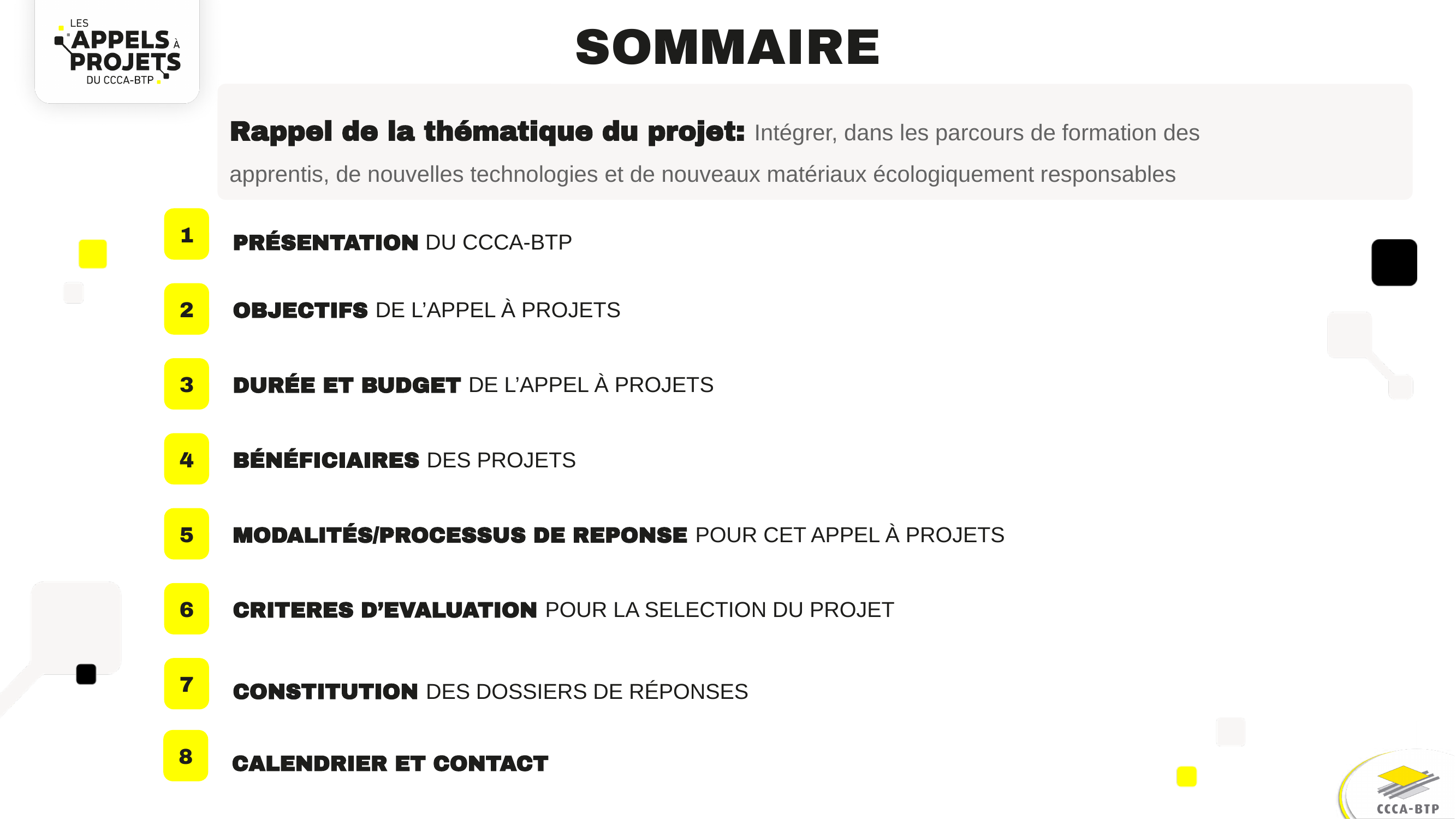

# SOMMAIRE
Rappel de la thématique du projet: Intégrer, dans les parcours de formation des
apprentis, de nouvelles technologies et de nouveaux matériaux écologiquement responsables
PRÉSENTATION DU CCCA-BTP
1
OBJECTIFS DE L’APPEL À PROJETS
2
DURÉE ET BUDGET DE L’APPEL À PROJETS
3
BÉNÉFICIAIRES DES PROJETS
4
MODALITÉS/PROCESSUS DE REPONSE POUR CET APPEL À PROJETS
5
CRITERES D’EVALUATION POUR LA SELECTION DU PROJET
6
7
CONSTITUTION DES DOSSIERS DE RÉPONSES
8
CALENDRIER ET CONTACT